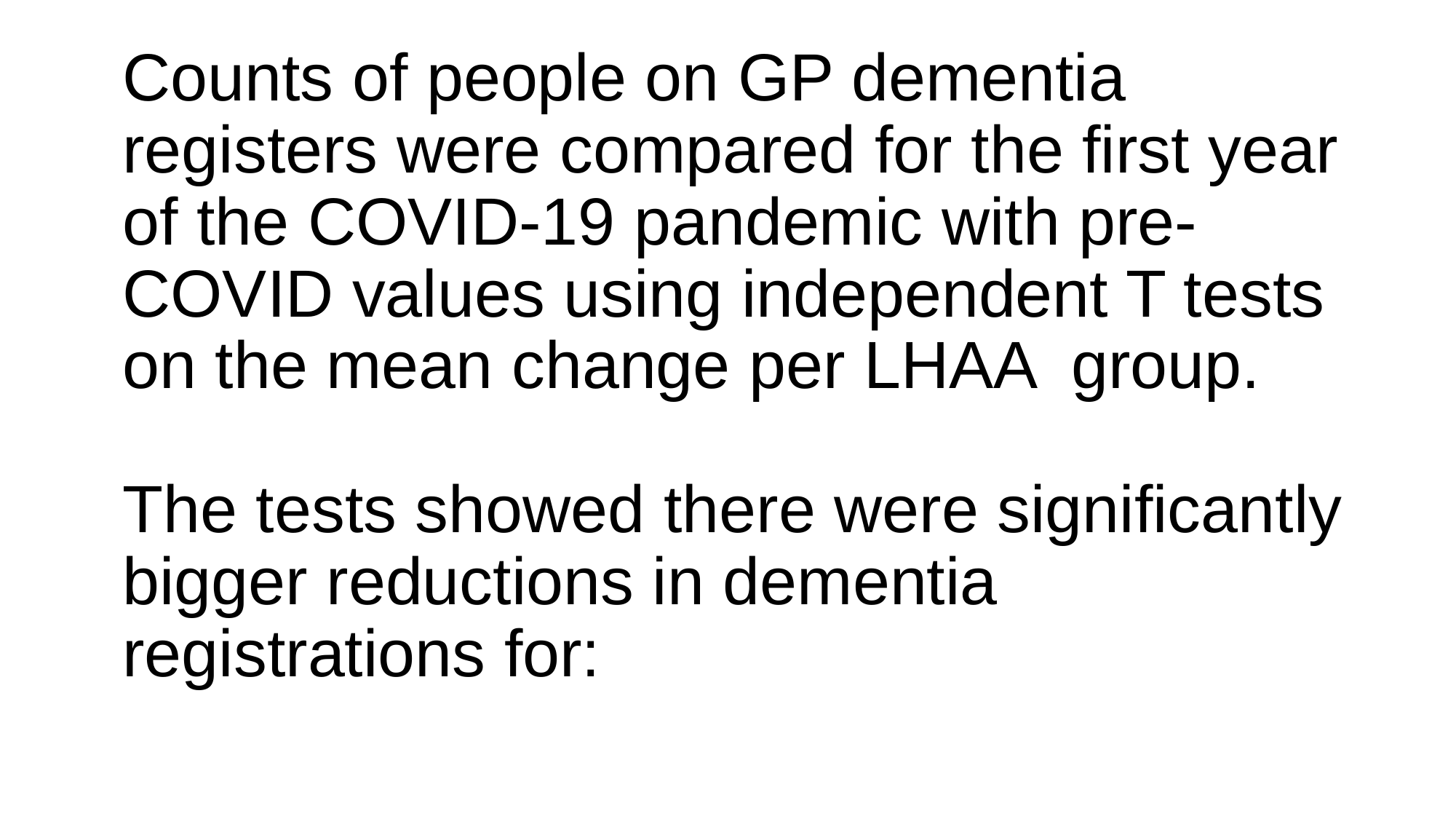

# Counts of people on GP dementia registers were compared for the first year of the COVID-19 pandemic with pre-COVID values using independent T tests on the mean change per LHAA  group. The tests showed there were significantly bigger reductions in dementia registrations for: